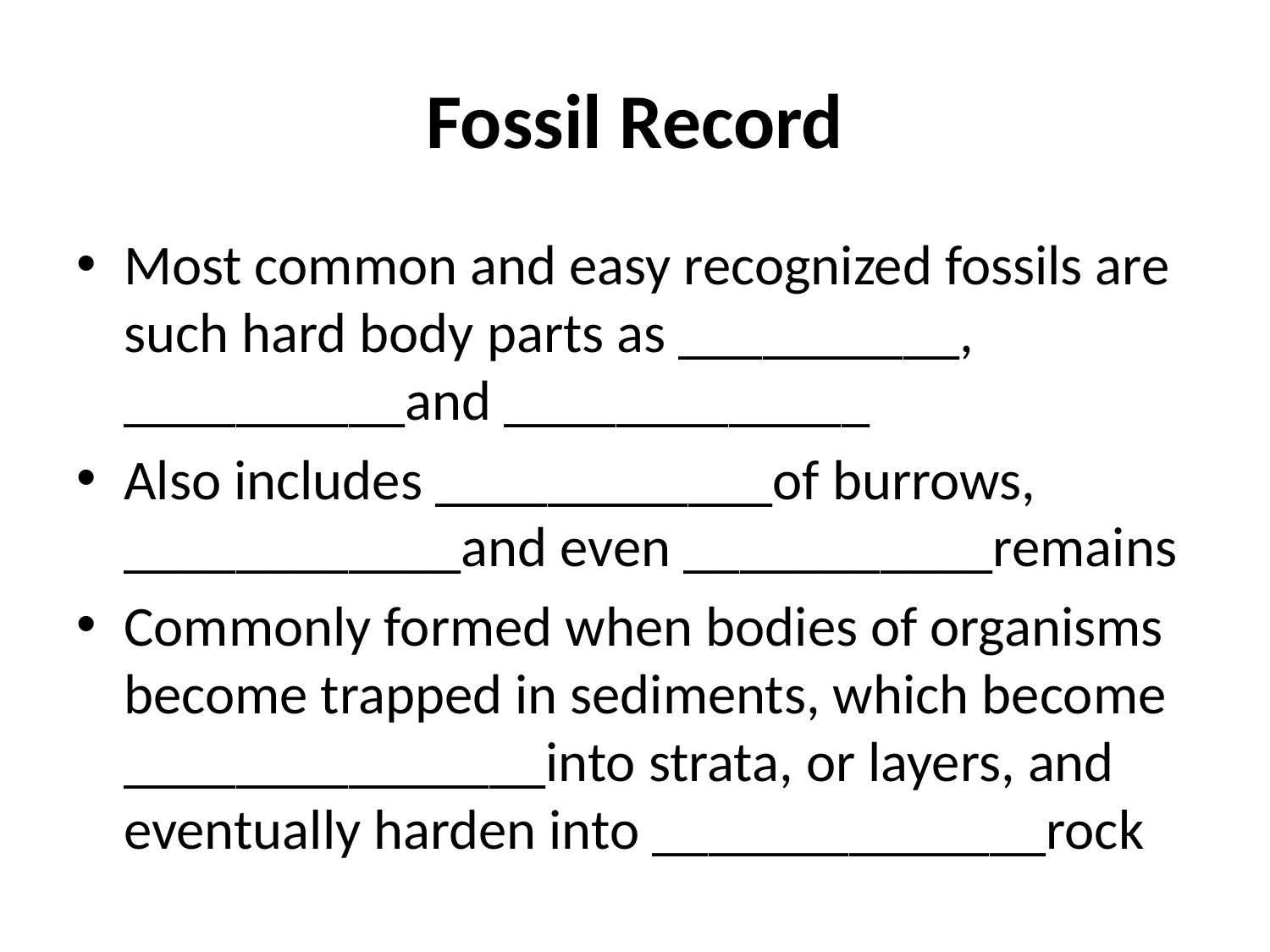

# Fossil Record
Most common and easy recognized fossils are such hard body parts as __________, __________and _____________
Also includes ____________of burrows, ____________and even ___________remains
Commonly formed when bodies of organisms become trapped in sediments, which become _______________into strata, or layers, and eventually harden into ______________rock